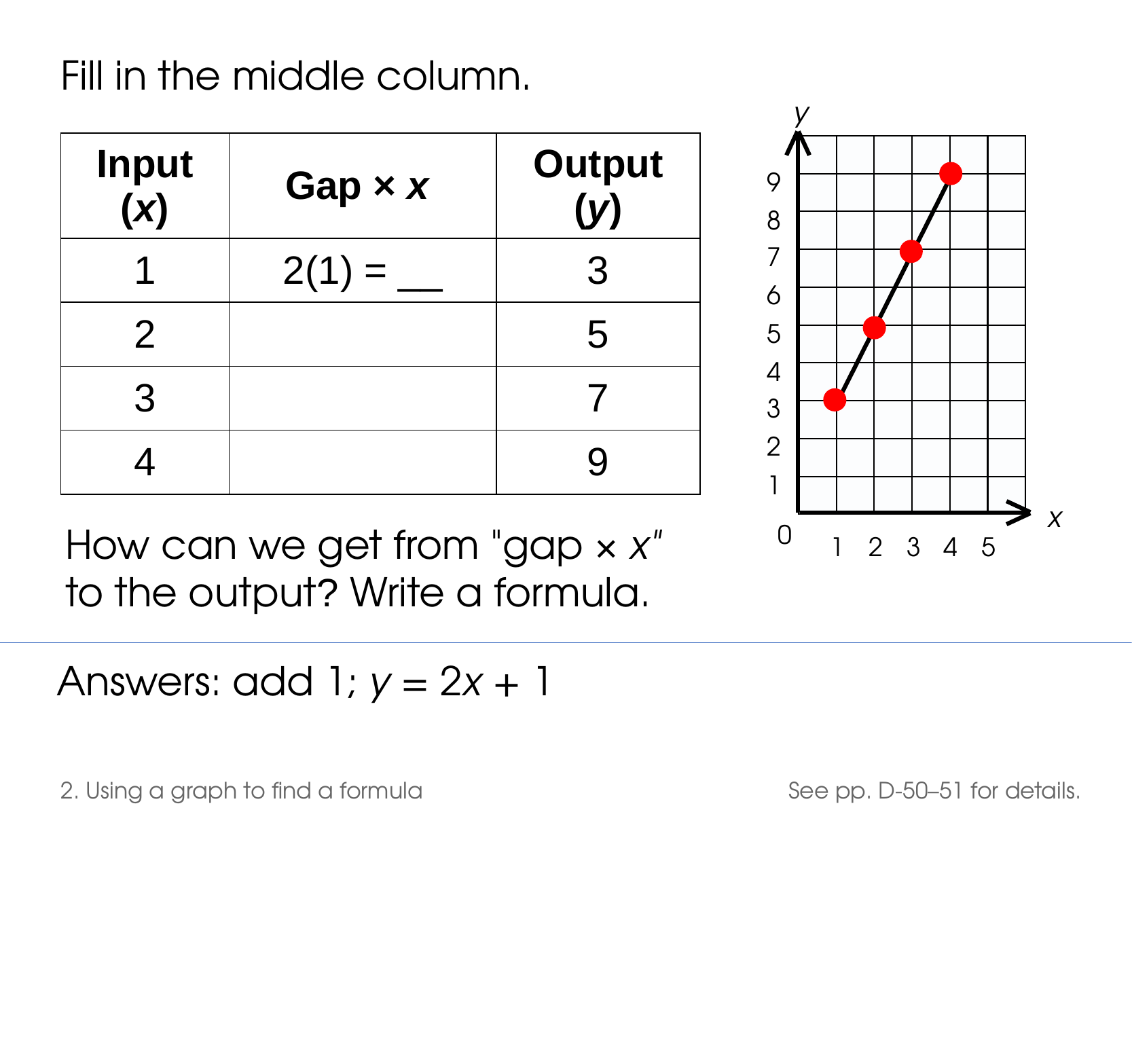

Fill in the middle column.
y

9

8
7
6
5
4
3
2
1
x
0
1
2
3
4
5
| Input (x) | Gap × x | Output (y) |
| --- | --- | --- |
| 1 | 2(1) = \_\_ | 3 |
| 2 |  | 5 |
| 3 |  | 7 |
| 4 |  | 9 |
How can we get from "gap × x"
to the output? Write a formula.
Answers: add 1; y = 2x + 1
2. Using a graph to find a formula
See pp. D-50–51 for details.